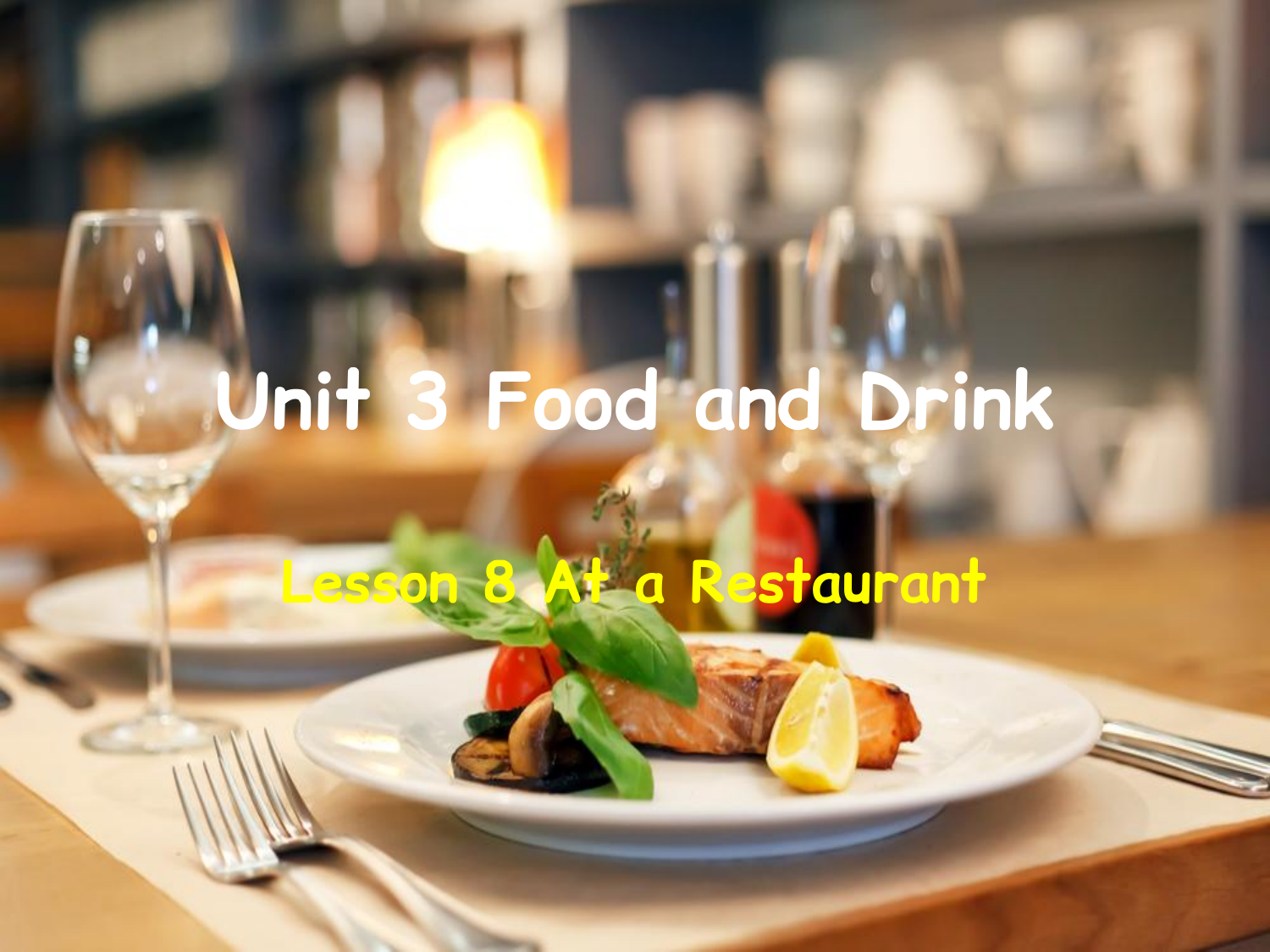

# Unit 3 Food and Drink
Lesson 8 At a Restaurant